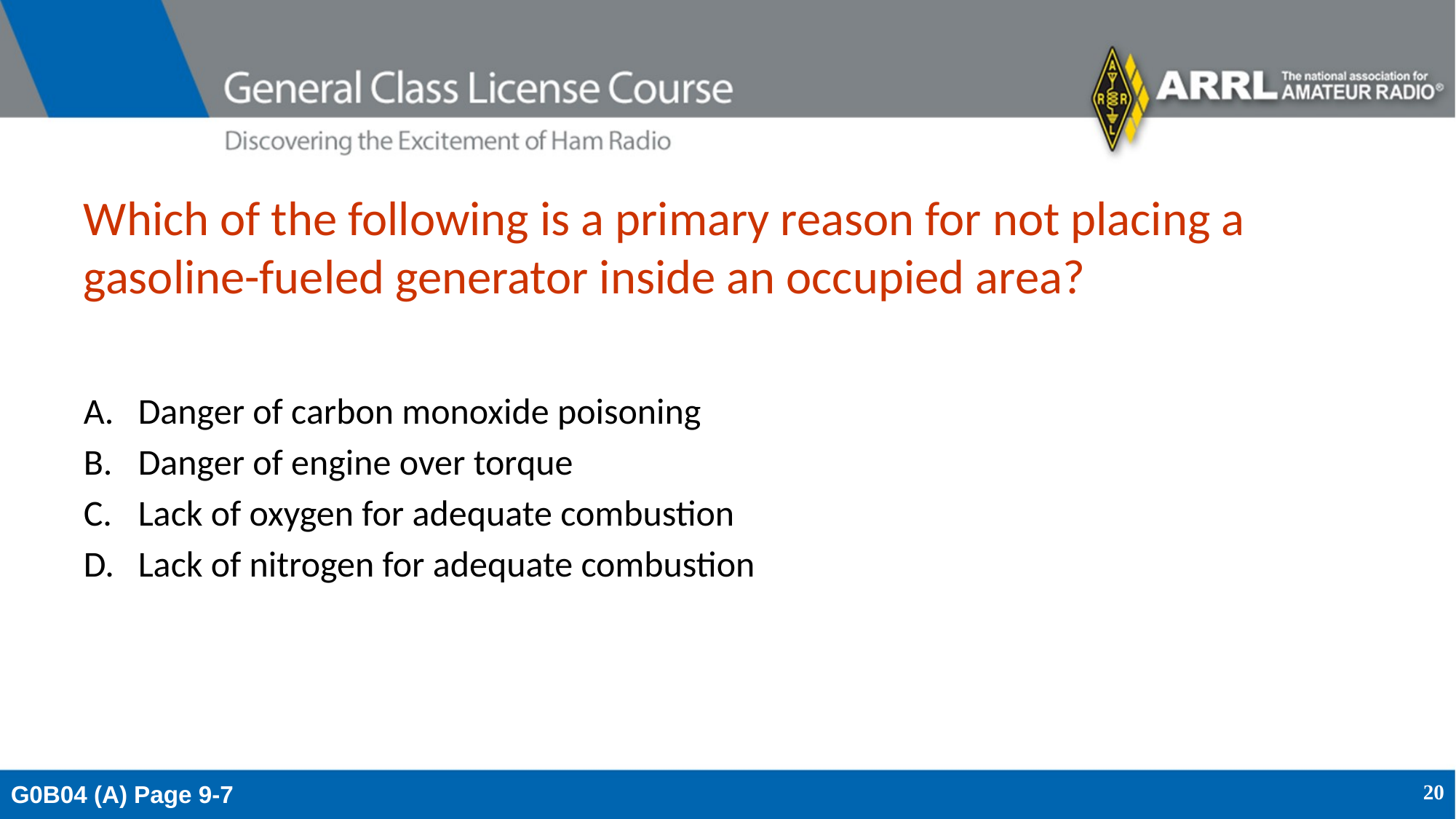

# Which of the following is a primary reason for not placing a gasoline-fueled generator inside an occupied area?
Danger of carbon monoxide poisoning
Danger of engine over torque
Lack of oxygen for adequate combustion
Lack of nitrogen for adequate combustion
G0B04 (A) Page 9-7
20